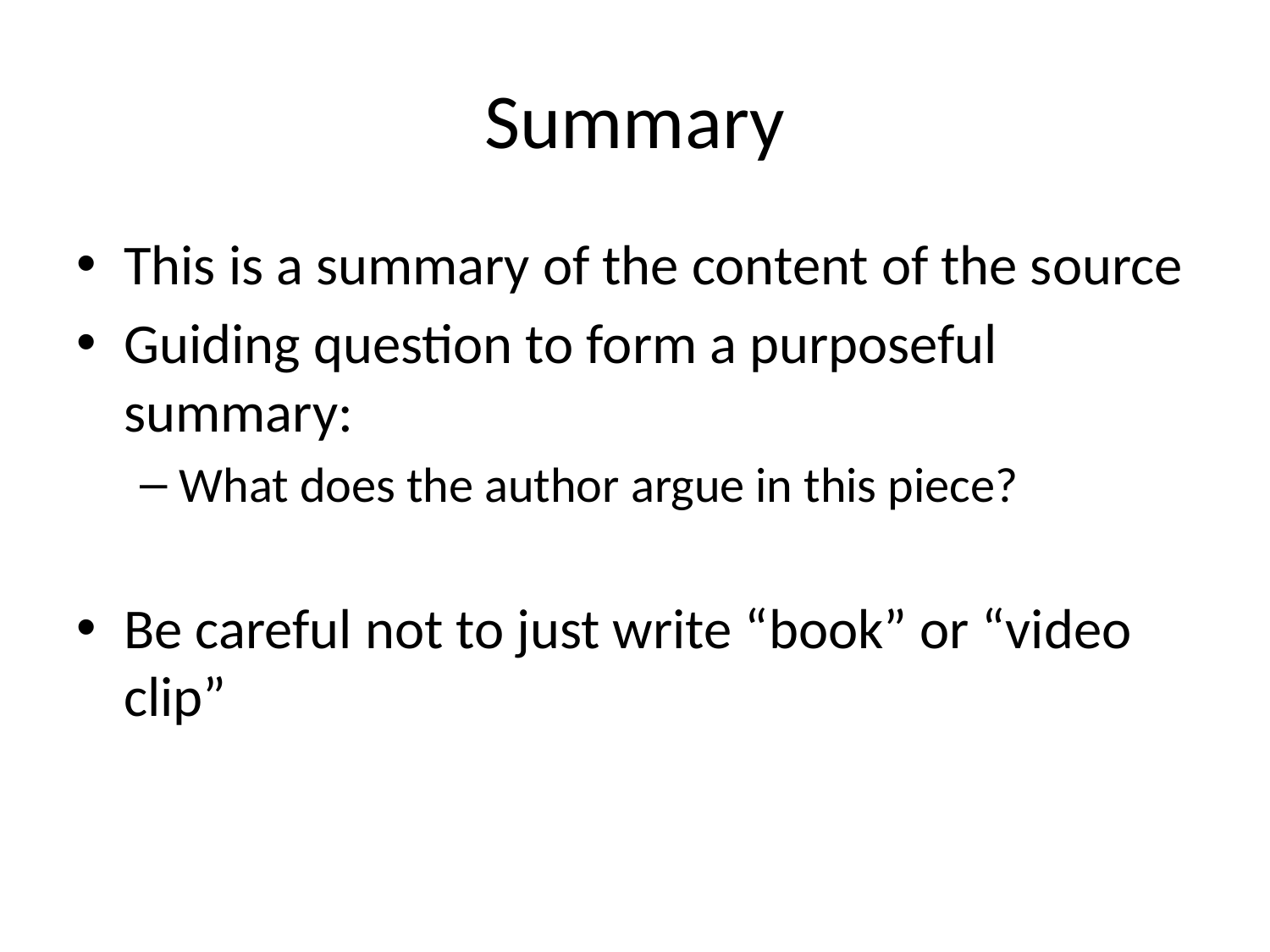

# Summary
This is a summary of the content of the source
Guiding question to form a purposeful summary:
What does the author argue in this piece?

Be careful not to just write “book” or “video clip”